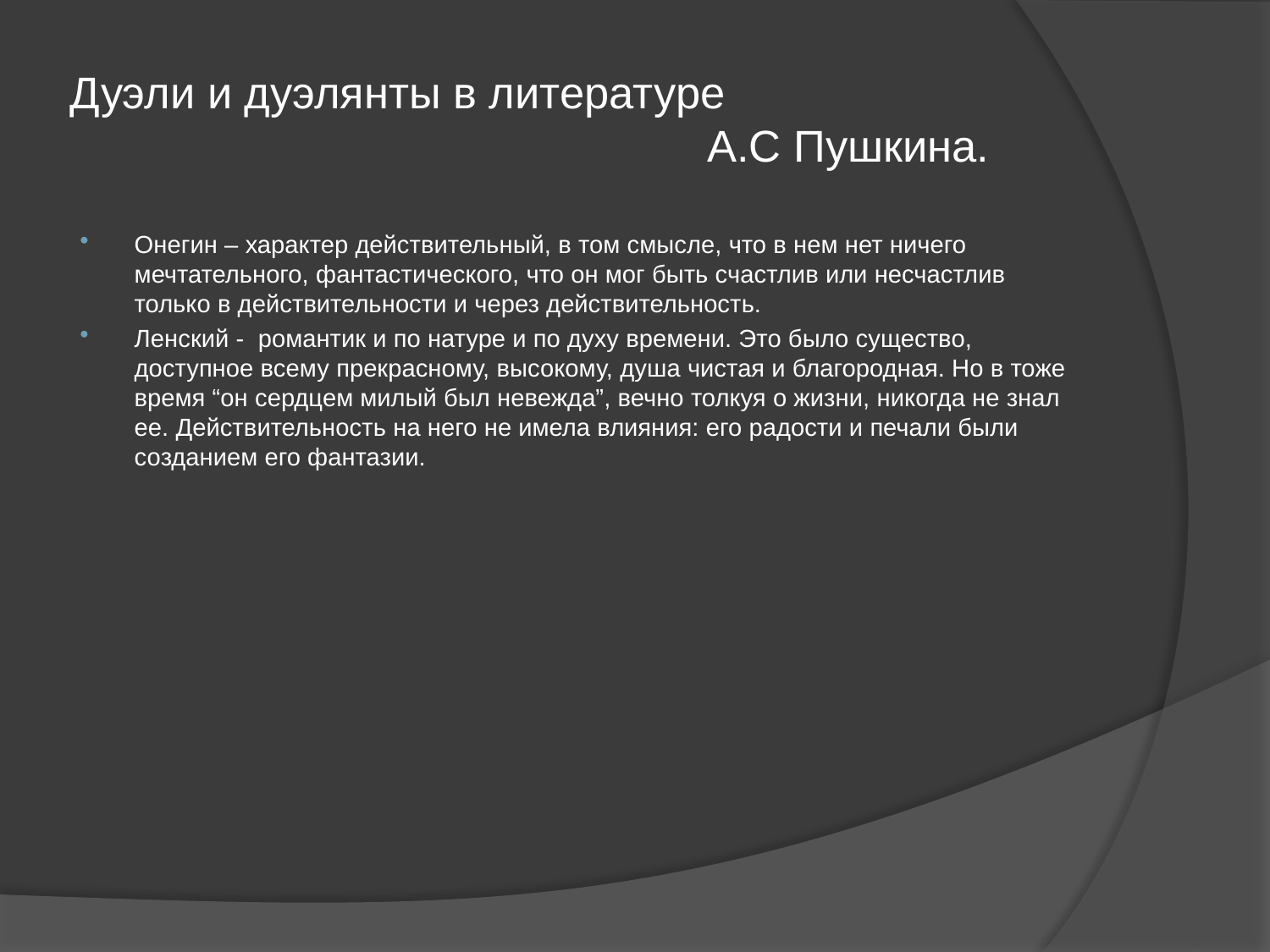

# Дуэли и дуэлянты в литературе А.С Пушкина.
Онегин – характер действительный, в том смысле, что в нем нет ничего мечтательного, фантастического, что он мог быть счастлив или несчастлив только в действительности и через действительность.
Ленский -  романтик и по натуре и по духу времени. Это было существо, доступное всему прекрасному, высокому, душа чистая и благородная. Но в тоже время “он сердцем милый был невежда”, вечно толкуя о жизни, никогда не знал ее. Действительность на него не имела влияния: его радости и печали были созданием его фантазии.